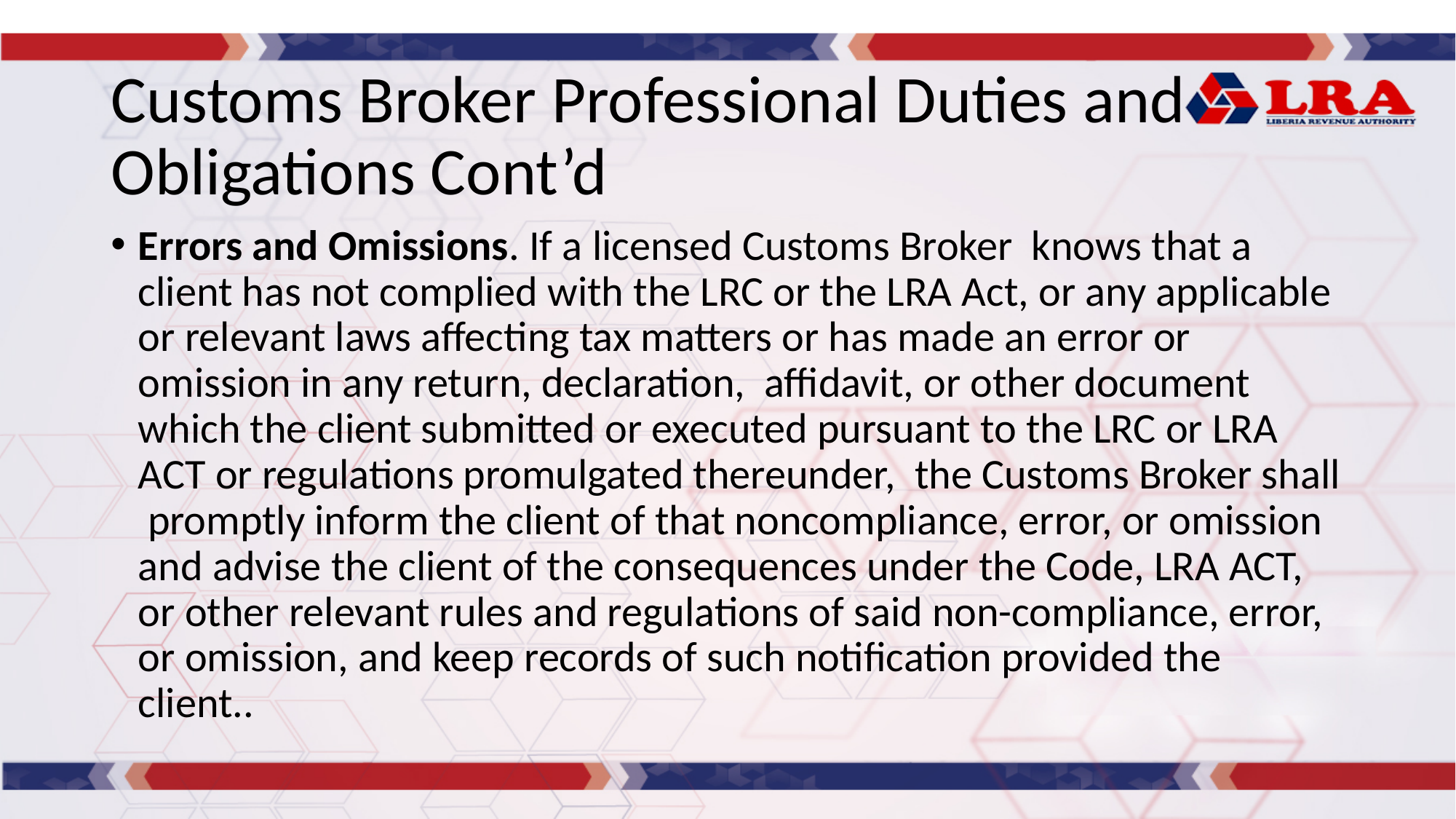

# Customs Broker Professional Duties and Obligations Cont’d
Errors and Omissions. If a licensed Customs Broker  knows that a client has not complied with the LRC or the LRA Act, or any applicable or relevant laws affecting tax matters or has made an error or omission in any return, declaration,  affidavit, or other document which the client submitted or executed pursuant to the LRC or LRA ACT or regulations promulgated thereunder,  the Customs Broker shall  promptly inform the client of that noncompliance, error, or omission and advise the client of the consequences under the Code, LRA ACT, or other relevant rules and regulations of said non-compliance, error, or omission, and keep records of such notification provided the client..